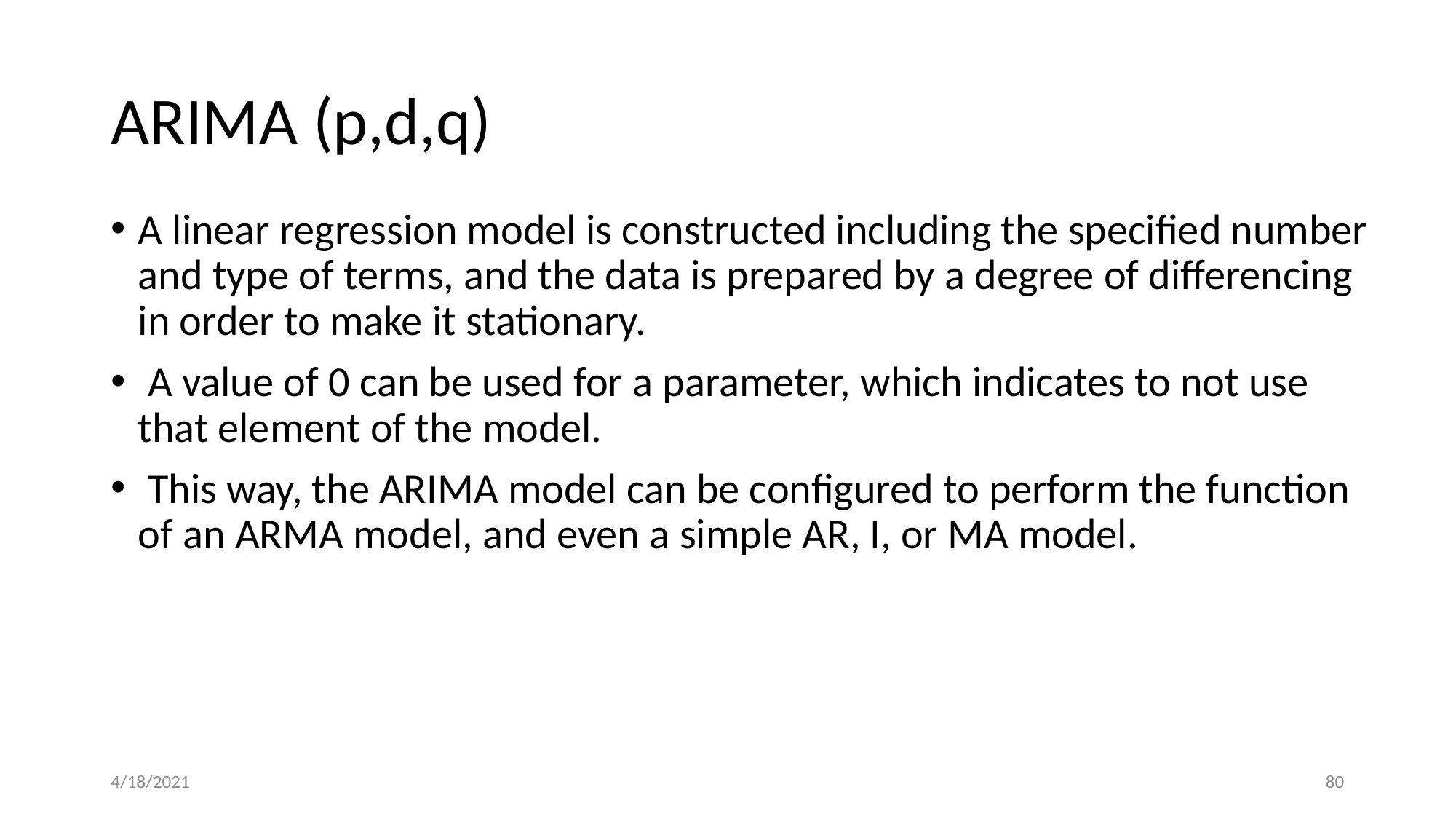

# ARIMA (p,d,q)
A linear regression model is constructed including the specified number and type of terms, and the data is prepared by a degree of differencing in order to make it stationary.
 A value of 0 can be used for a parameter, which indicates to not use that element of the model.
 This way, the ARIMA model can be configured to perform the function of an ARMA model, and even a simple AR, I, or MA model.
4/18/2021
80